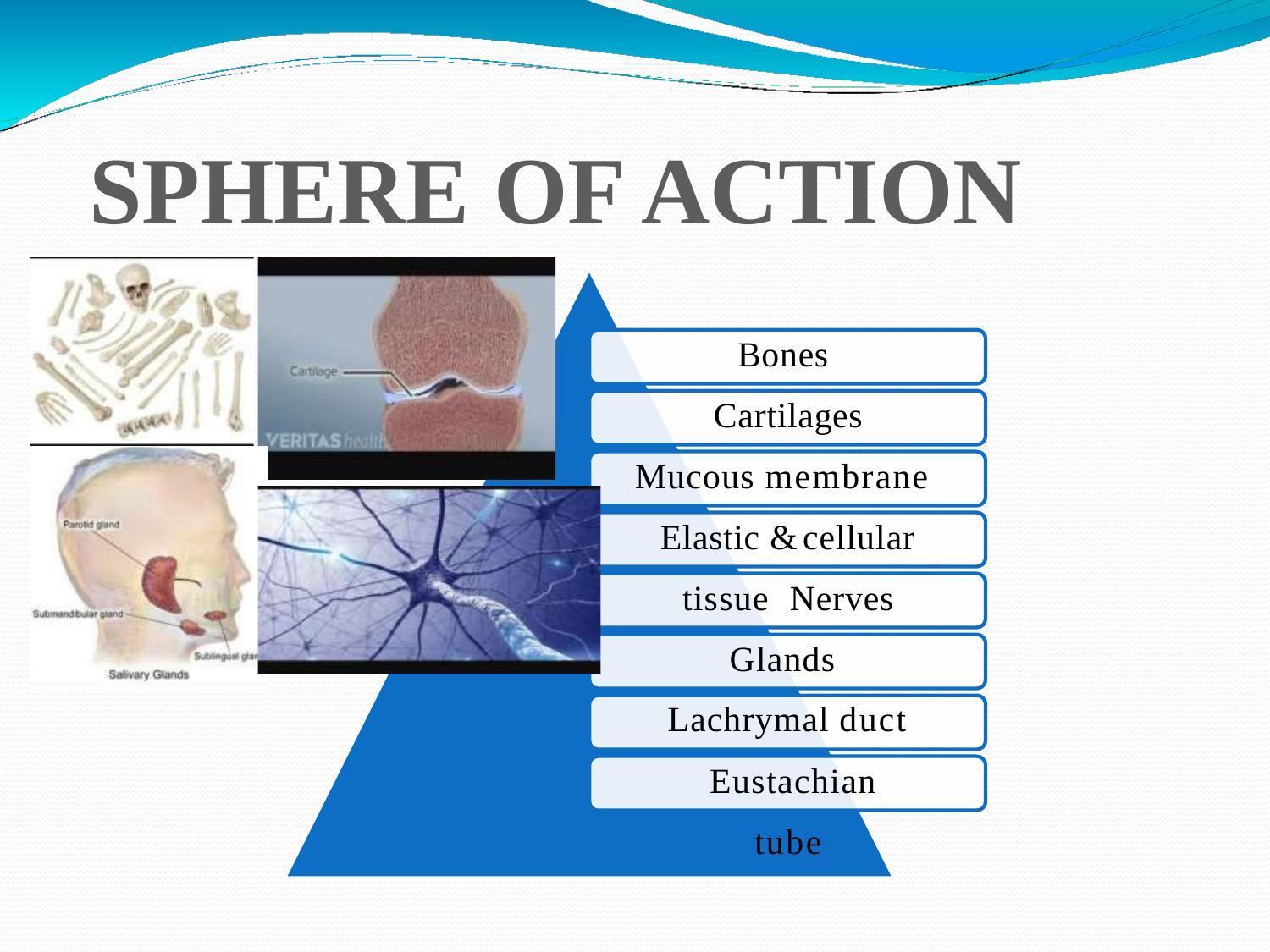

#
SPHERE OF ACTION

Bones  Cartilages
Mucous membrane  Elastic & cellular tissue  Nerves
Glands  Lachrymal duct  Eustachian tube